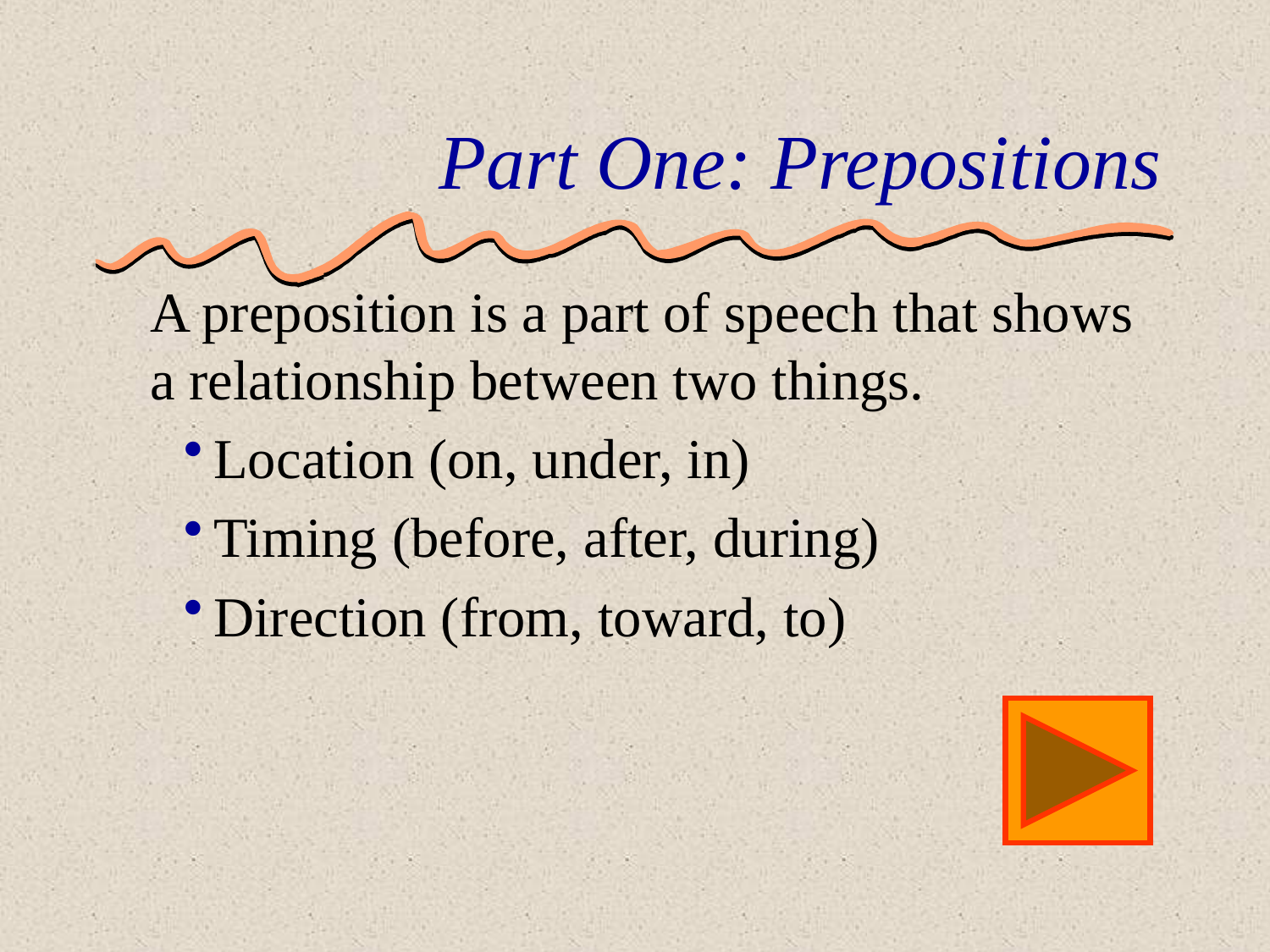

# Part One: Prepositions
A preposition is a part of speech that shows a relationship between two things.
Location (on, under, in)
Timing (before, after, during)
Direction (from, toward, to)